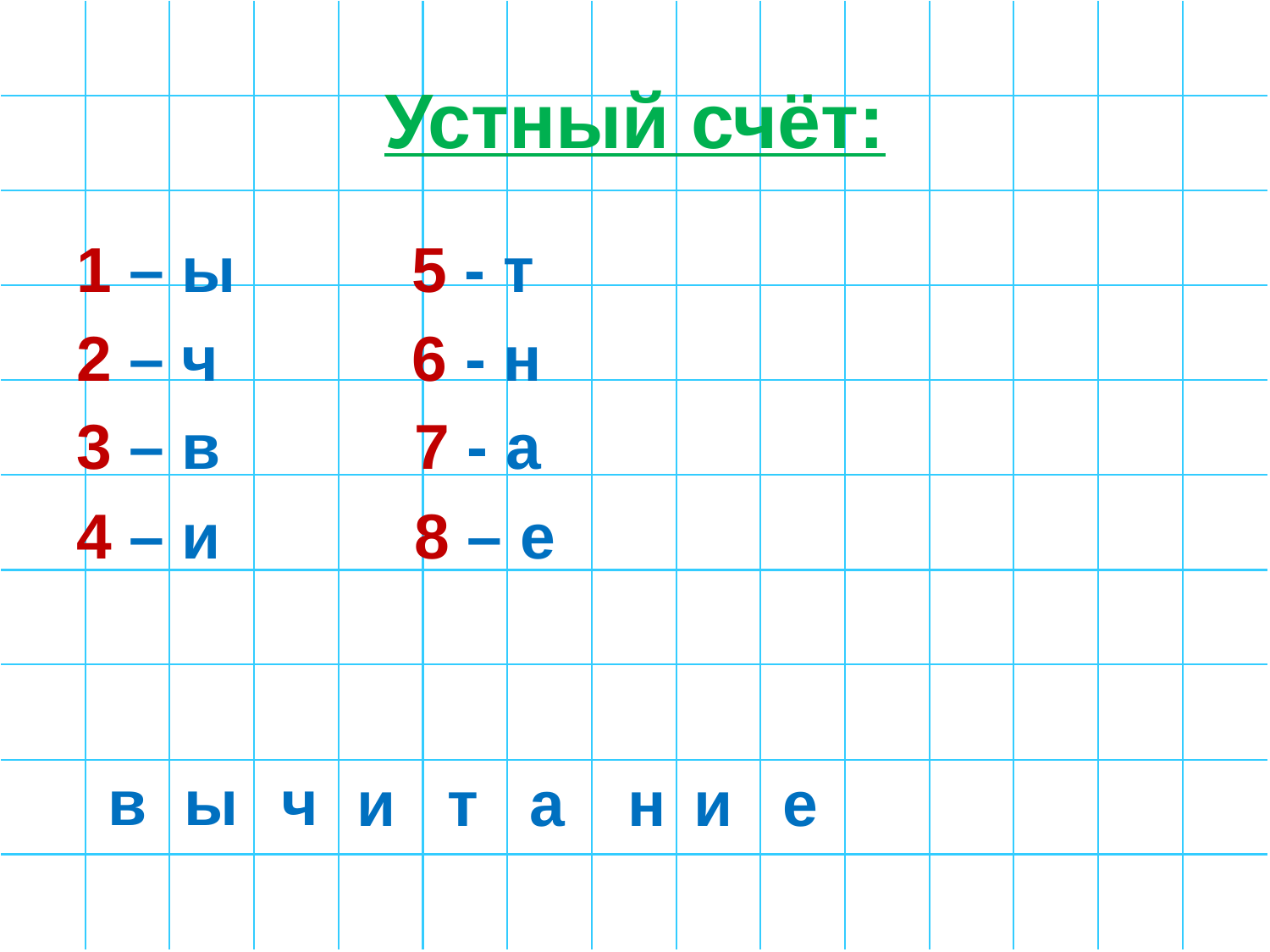

# Устный счёт:
1 – ы          5 - т
2 – ч           6 - н
3 – в           7 - а
4 – и           8 – е

в
ы
ч
и
т
а
н
и
е